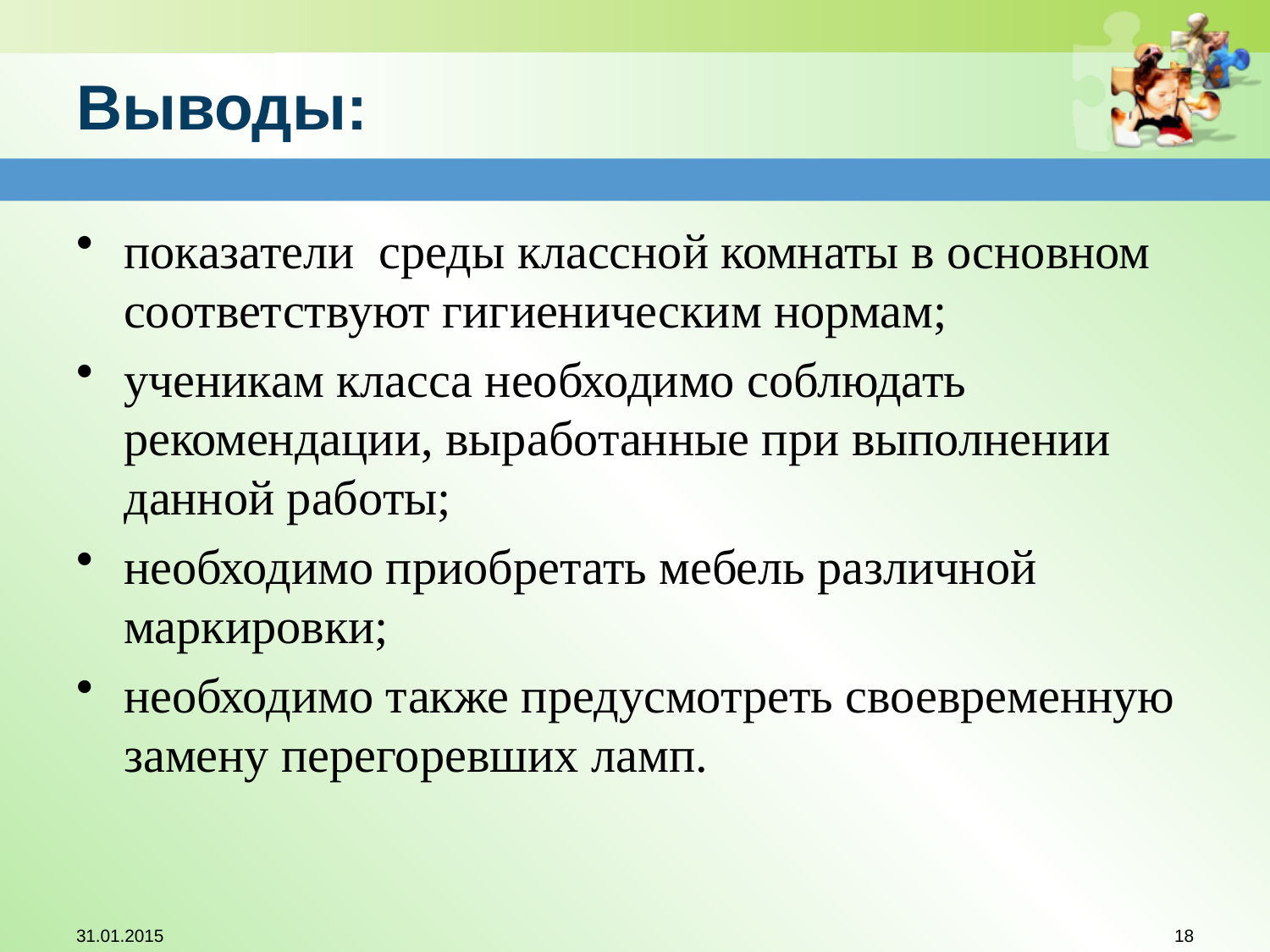

# Выводы:
показатели  среды классной комнаты в основном соответствуют гигиеническим нормам;
ученикам класса необходимо соблюдать рекомендации, выработанные при выполнении данной работы;
необходимо приобретать мебель различной маркировки;
необходимо также предусмотреть своевременную замену перегоревших ламп.
31.01.2015
18